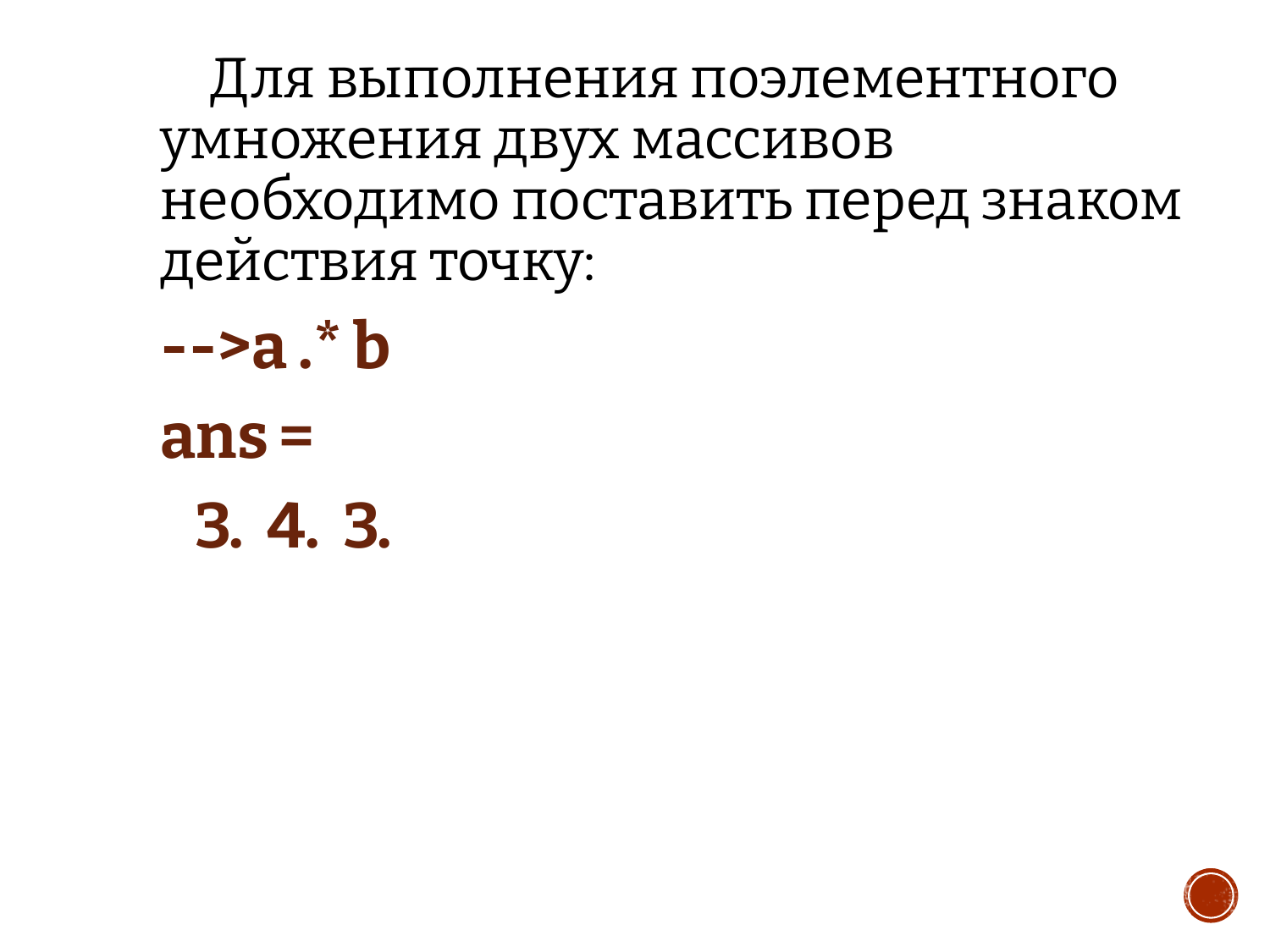

Для выполнения поэлементного умножения двух массивов необходимо поставить перед знаком действия точку:
-->a .* b
ans =
   3.  4.  3.